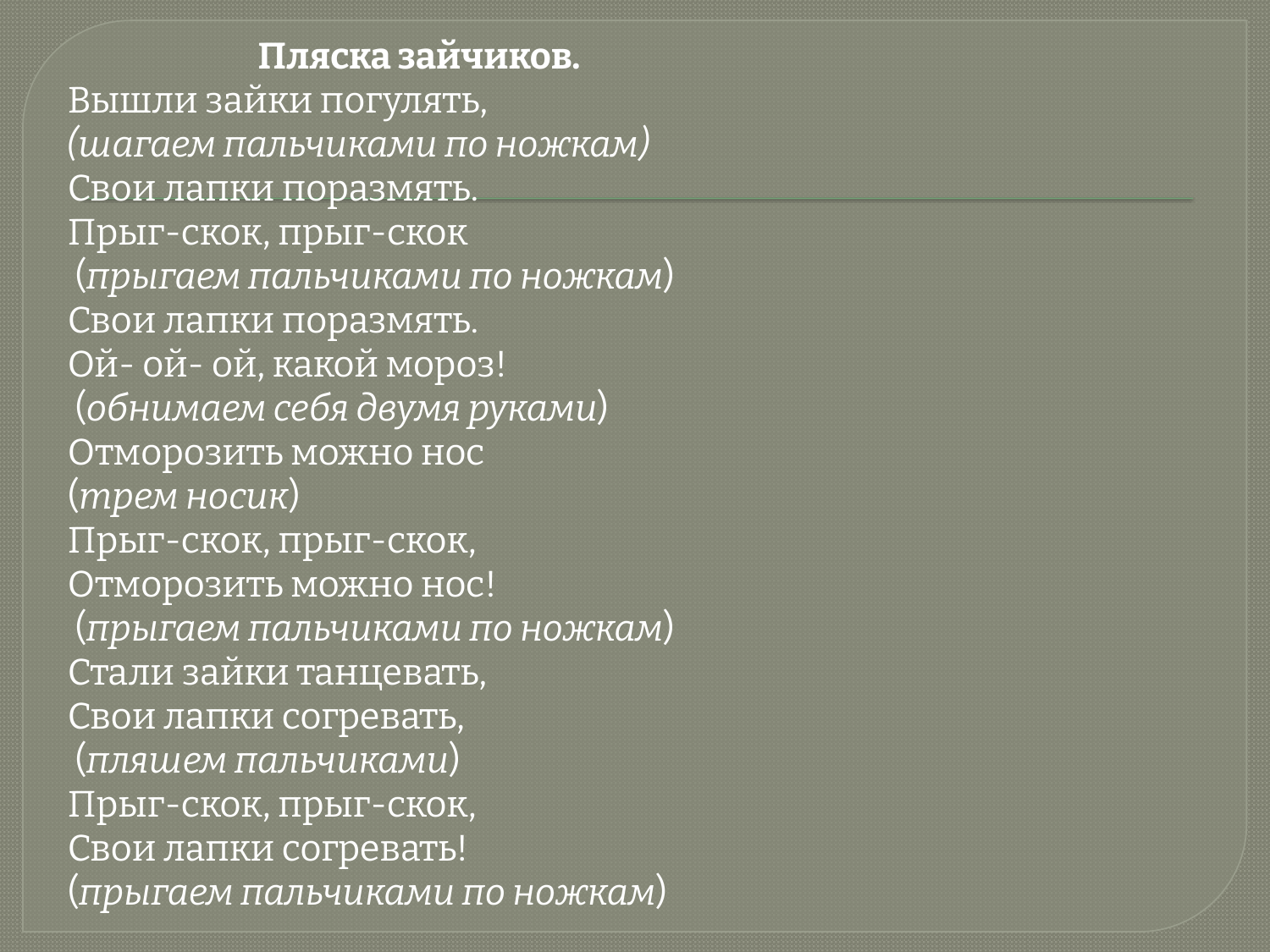

Пляска зайчиков.
Вышли зайки погулять,
(шагаем пальчиками по ножкам)
Свои лапки поразмять.
Прыг-скок, прыг-скок
 (прыгаем пальчиками по ножкам)
Свои лапки поразмять.
Ой- ой- ой, какой мороз!
 (обнимаем себя двумя руками)
Отморозить можно нос
(трем носик)
Прыг-скок, прыг-скок,
Отморозить можно нос!
 (прыгаем пальчиками по ножкам)
Стали зайки танцевать,
Свои лапки согревать,
 (пляшем пальчиками)
Прыг-скок, прыг-скок,
Свои лапки согревать!
(прыгаем пальчиками по ножкам)